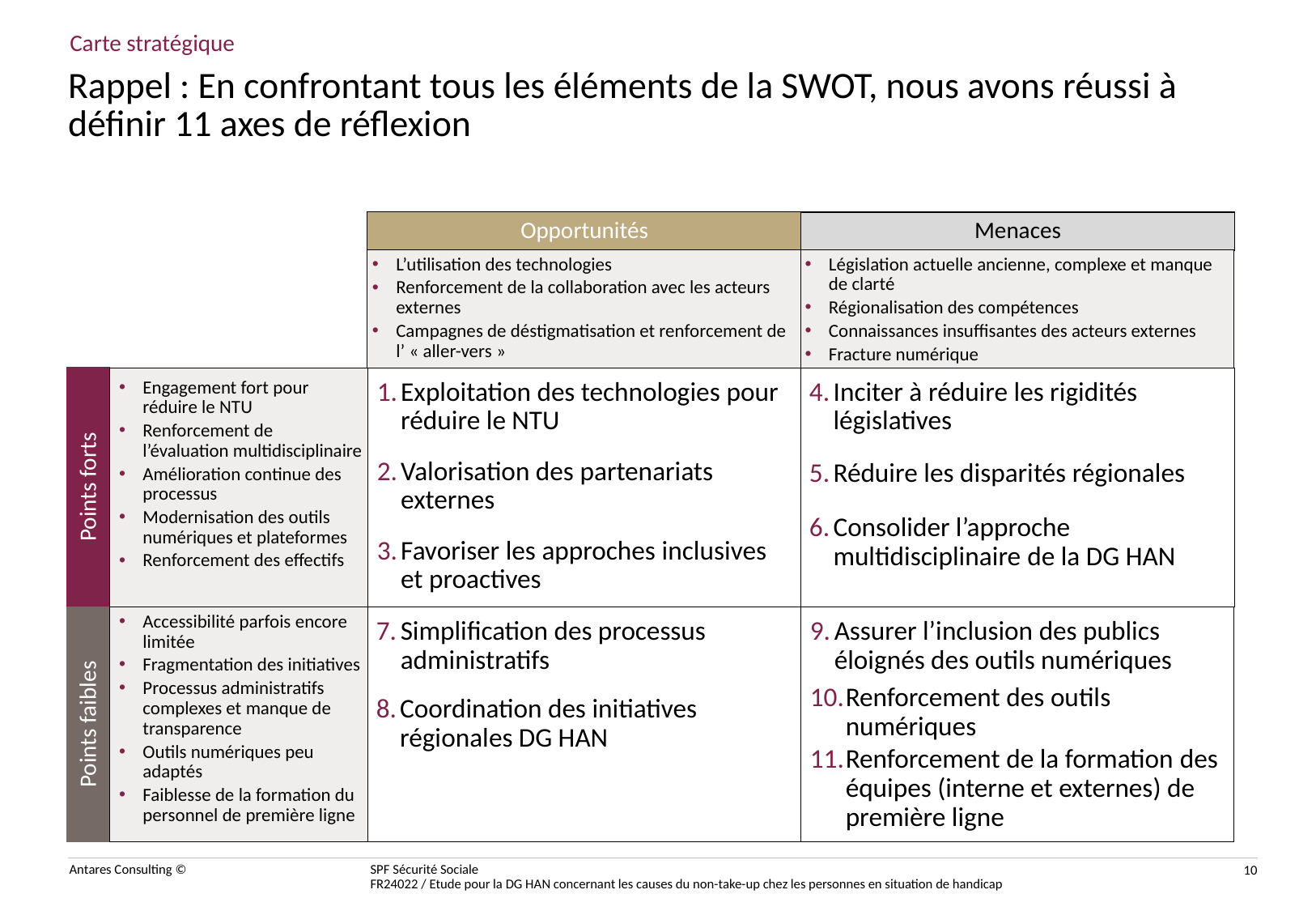

Carte stratégique
# Rappel : En confrontant tous les éléments de la SWOT, nous avons réussi à définir 11 axes de réflexion
Opportunités
Menaces
Législation actuelle ancienne, complexe et manque de clarté
Régionalisation des compétences
Connaissances insuffisantes des acteurs externes
Fracture numérique
L’utilisation des technologies
Renforcement de la collaboration avec les acteurs externes
Campagnes de déstigmatisation et renforcement de l’ « aller-vers »
Points forts
Exploitation des technologies pour réduire le NTU

Valorisation des partenariats externes

Favoriser les approches inclusives et proactives
Inciter à réduire les rigidités législatives
Réduire les disparités régionales

Consolider l’approche multidisciplinaire de la DG HAN
Engagement fort pour réduire le NTU
Renforcement de l’évaluation multidisciplinaire
Amélioration continue des processus
Modernisation des outils numériques et plateformes
Renforcement des effectifs
Accessibilité parfois encore limitée
Fragmentation des initiatives
Processus administratifs complexes et manque de transparence
Outils numériques peu adaptés
Faiblesse de la formation du personnel de première ligne
Simplification des processus administratifs
Coordination des initiatives régionales DG HAN
Assurer l’inclusion des publics éloignés des outils numériques

Renforcement des outils numériques
Renforcement de la formation des équipes (interne et externes) de première ligne
Points faibles